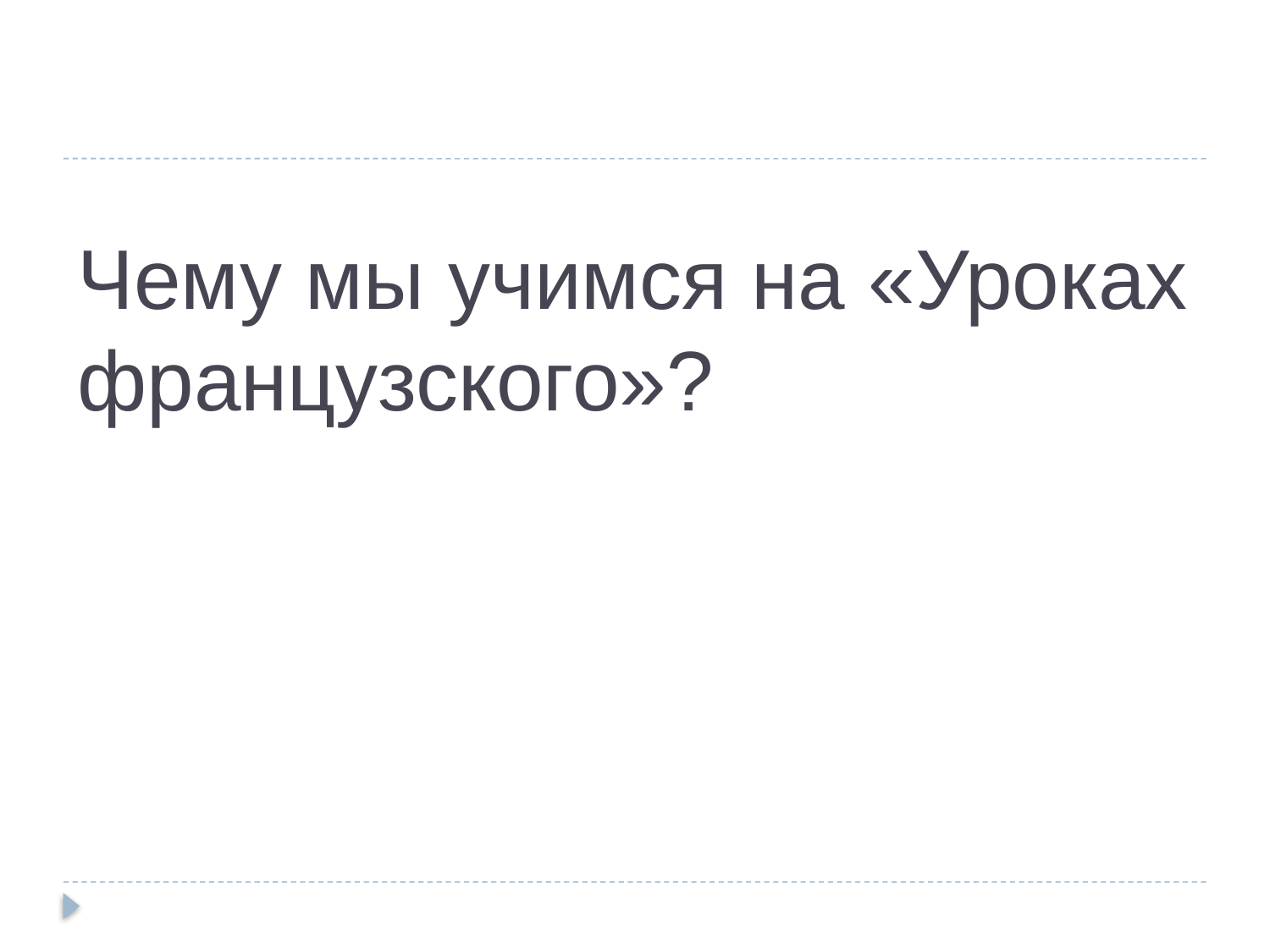

# Чему мы учимся на «Уроках французского»?